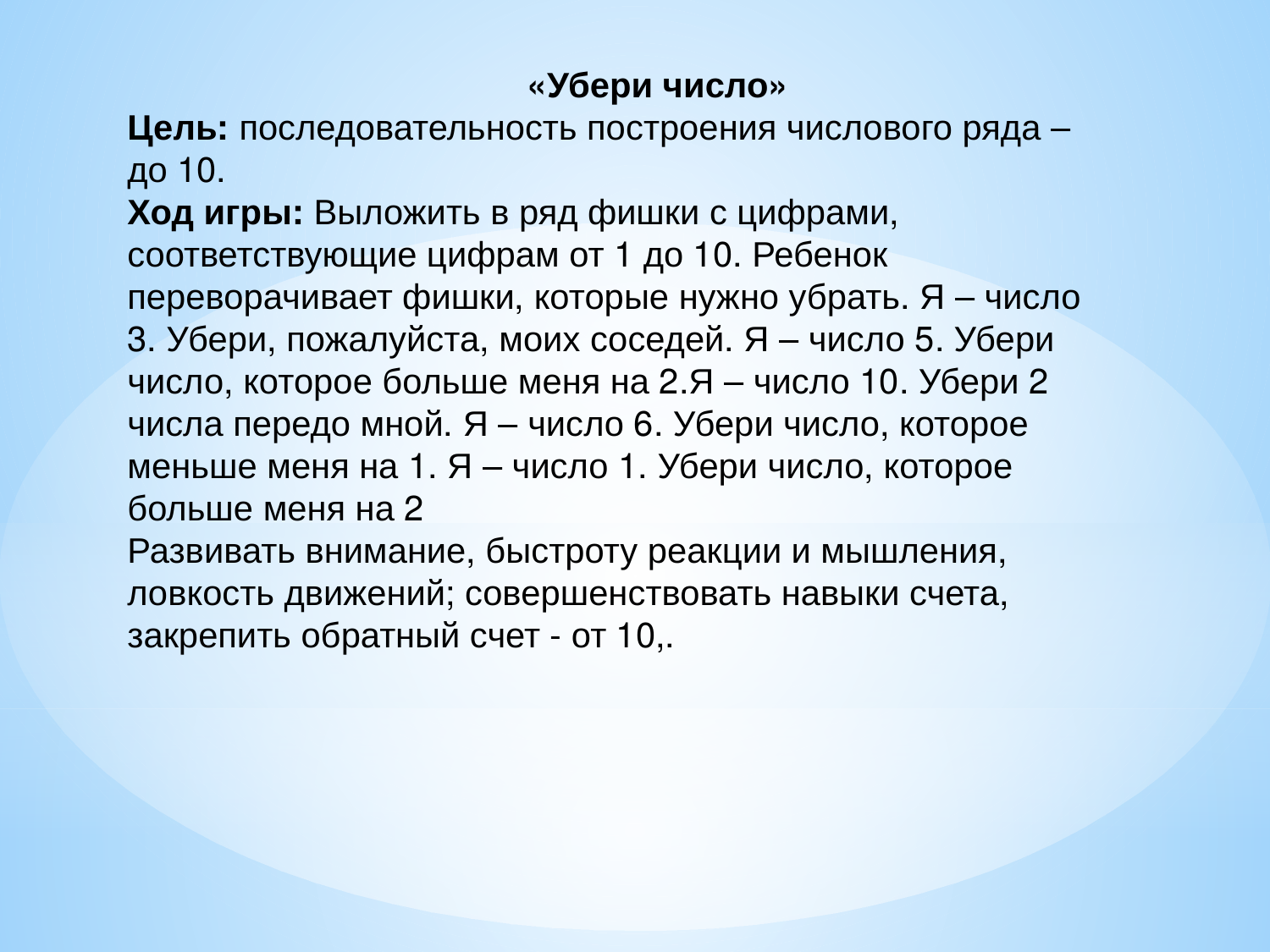

«Убери число»
Цель: последовательность построения числового ряда – до 10.
Ход игры: Выложить в ряд фишки с цифрами, соответствующие цифрам от 1 до 10. Ребенок переворачивает фишки, которые нужно убрать. Я – число 3. Убери, пожалуйста, моих соседей. Я – число 5. Убери число, которое больше меня на 2.Я – число 10. Убери 2 числа передо мной. Я – число 6. Убери число, которое меньше меня на 1. Я – число 1. Убери число, которое больше меня на 2
Развивать внимание, быстроту реакции и мышления, ловкость движений; совершенствовать навыки счета, закрепить обратный счет - от 10,.